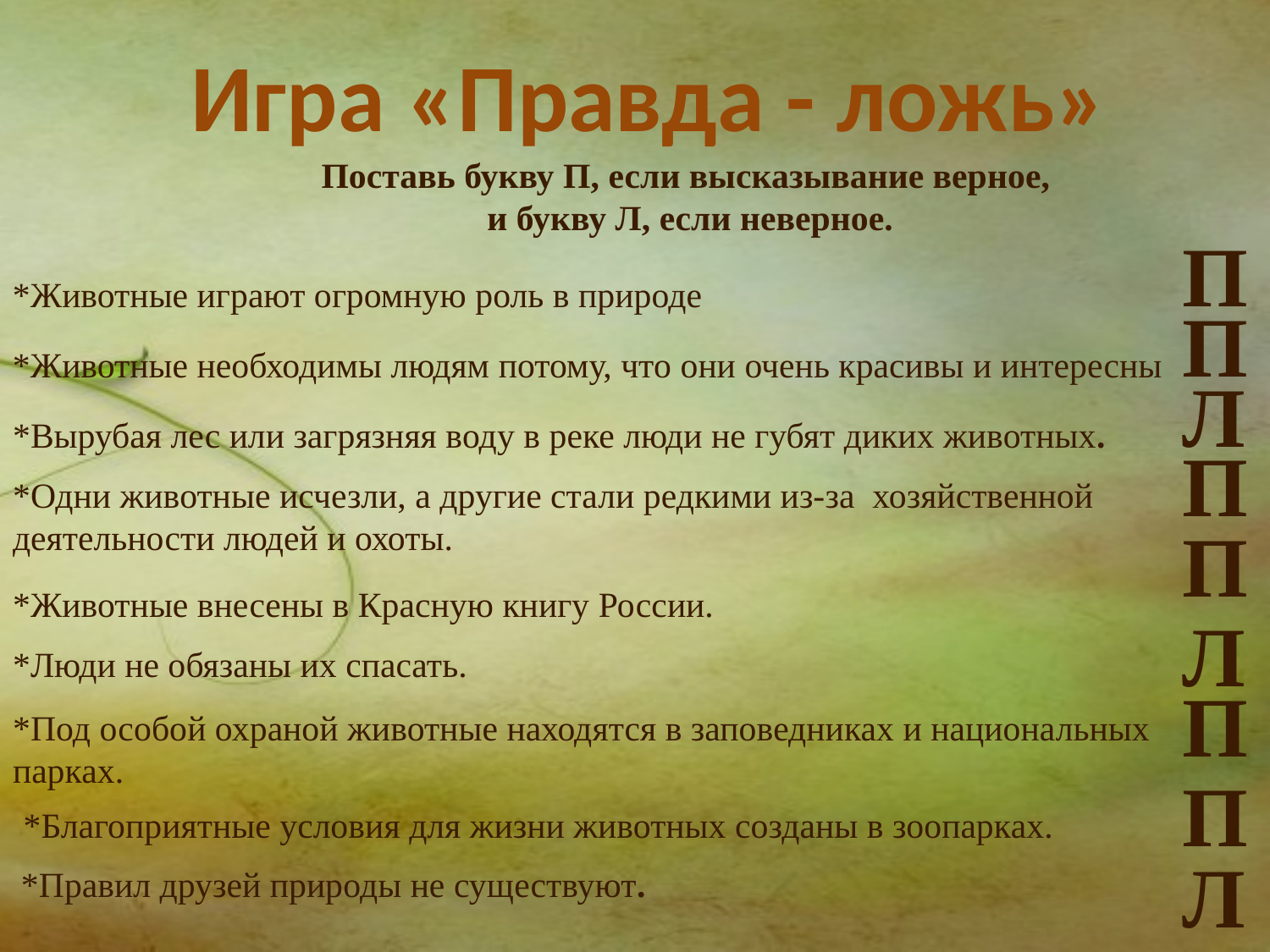

Игра «Правда - ложь»
Поставь букву П, если высказывание верное,
и букву Л, если неверное.
П
*Животные играют огромную роль в природе
П
*Животные необходимы людям потому, что они очень красивы и интересны
Л
*Вырубая лес или загрязняя воду в реке люди не губят диких животных.
П
*Одни животные исчезли, а другие стали редкими из-за  хозяйственной деятельности людей и охоты.
П
*Животные внесены в Красную книгу России.
Л
*Люди не обязаны их спасать.
П
*Под особой охраной животные находятся в заповедниках и национальных парках.
П
*Благоприятные условия для жизни животных созданы в зоопарках.
Л
*Правил друзей природы не существуют.